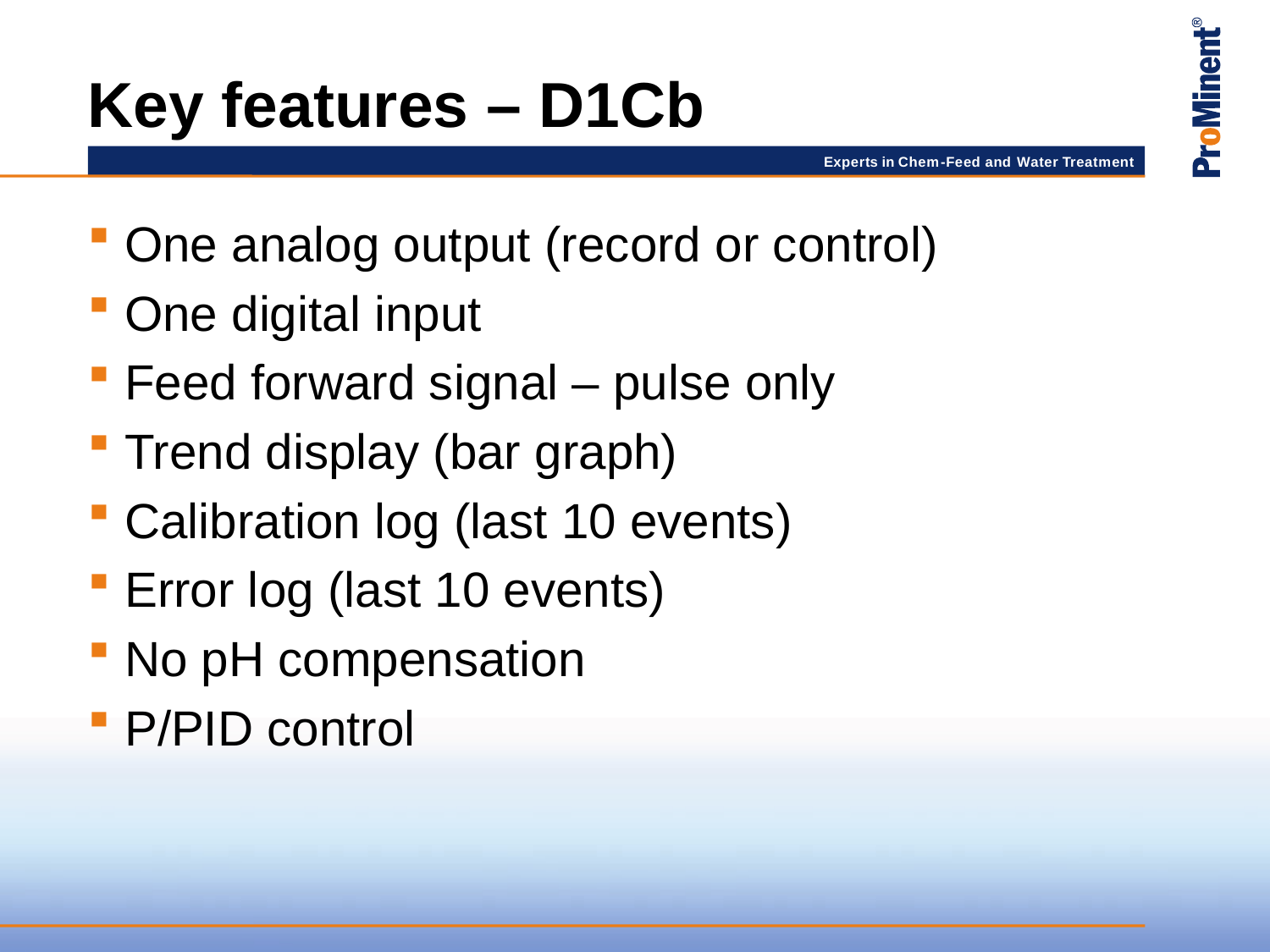

# Key features – D1Cb
One analog output (record or control)
One digital input
Feed forward signal – pulse only
Trend display (bar graph)
Calibration log (last 10 events)
Error log (last 10 events)
No pH compensation
P/PID control
Garth     Mike     Noel      Dave     Alex     Ken     Jim/Dan     Mike     Harry     Earl     David